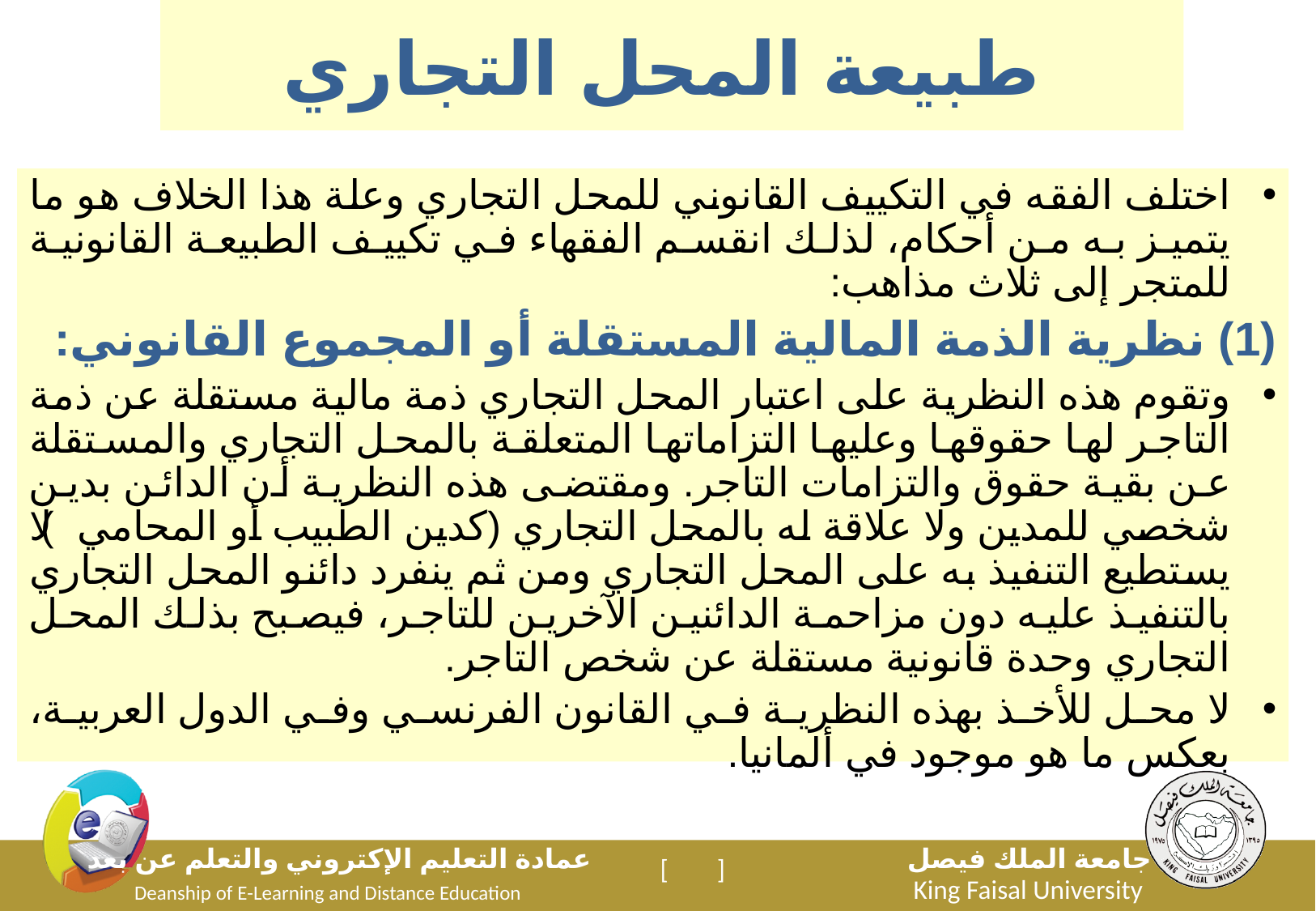

طبيعة المحل التجاري
	اختلف الفقه في التكييف القانوني للمحل التجاري وعلة هذا الخلاف هو ما يتميز به من أحكام، لذلك انقسم الفقهاء في تكييف الطبيعة القانونية للمتجر إلى ثلاث مذاهب:
	(1) نظرية الذمة المالية المستقلة أو المجموع القانوني:
وتقوم هذه النظرية على اعتبار المحل التجاري ذمة مالية مستقلة عن ذمة التاجر لها حقوقها وعليها التزاماتها المتعلقة بالمحل التجاري والمستقلة عن بقية حقوق والتزامات التاجر. ومقتضى هذه النظرية أن الدائن بدين شخصي للمدين ولا علاقة له بالمحل التجاري (كدين الطبيب أو المحامي) لا يستطيع التنفيذ به على المحل التجاري ومن ثم ينفرد دائنو المحل التجاري بالتنفيذ عليه دون مزاحمة الدائنين الآخرين للتاجر، فيصبح بذلك المحل التجاري وحدة قانونية مستقلة عن شخص التاجر.
لا محل للأخذ بهذه النظرية في القانون الفرنسي وفي الدول العربية، بعكس ما هو موجود في ألمانيا.